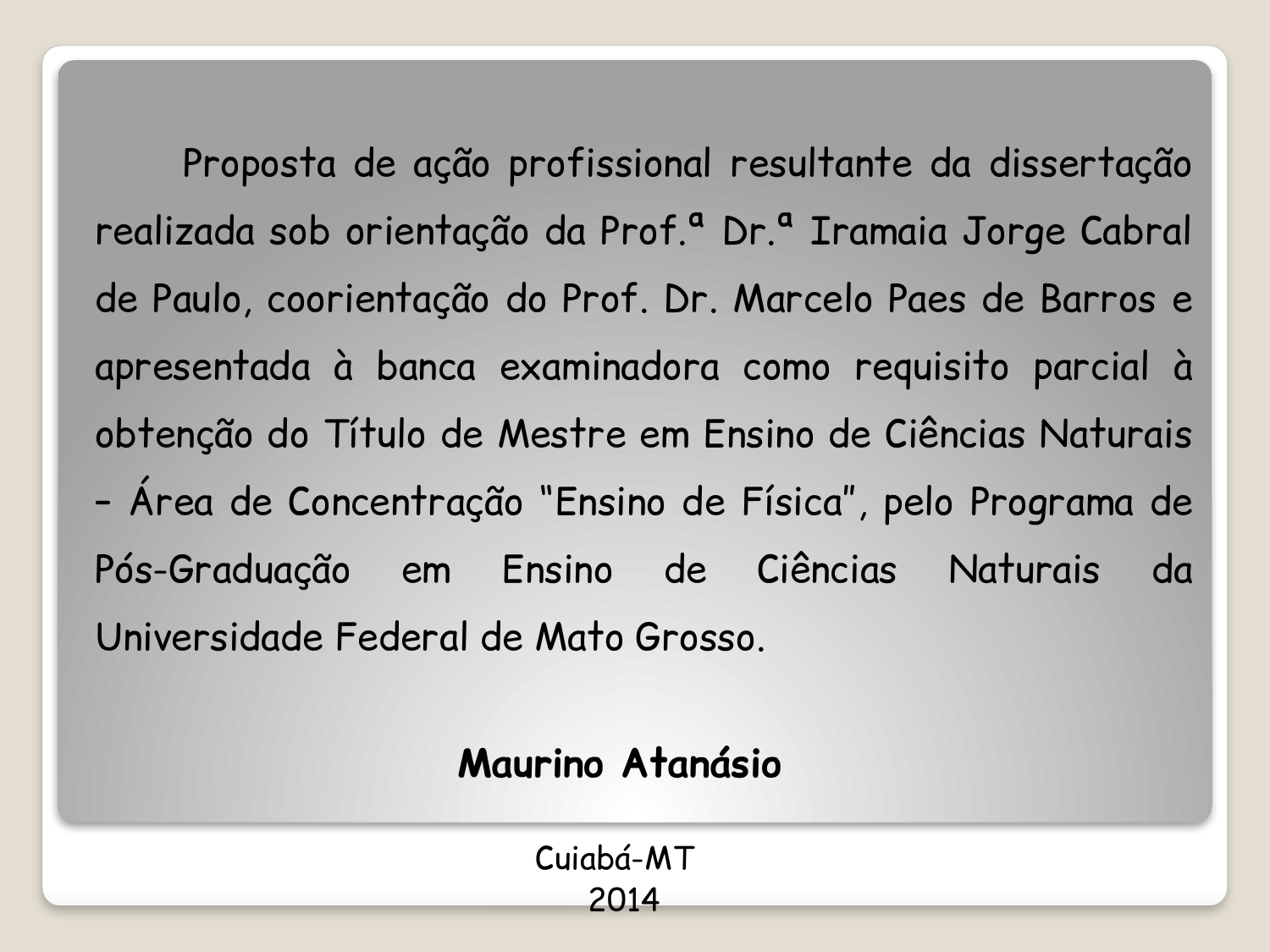

Proposta de ação profissional resultante da dissertação realizada sob orientação da Prof.ª Dr.ª Iramaia Jorge Cabral de Paulo, coorientação do Prof. Dr. Marcelo Paes de Barros e apresentada à banca examinadora como requisito parcial à obtenção do Título de Mestre em Ensino de Ciências Naturais – Área de Concentração “Ensino de Física”, pelo Programa de Pós-Graduação em Ensino de Ciências Naturais da Universidade Federal de Mato Grosso.

Maurino Atanásio

Cuiabá-MT
 2014